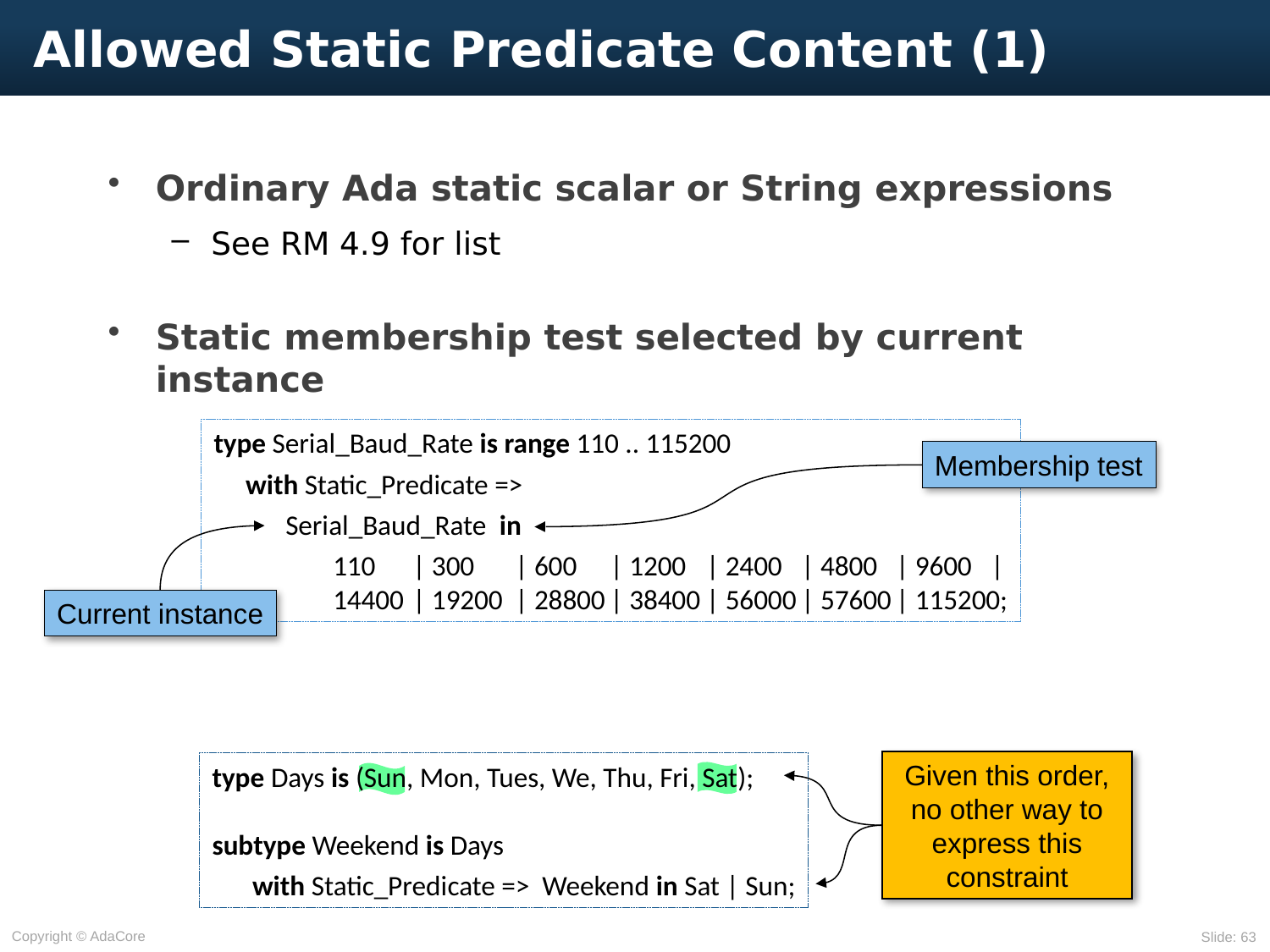

# Allowed Static Predicate Content (1)
Ordinary Ada static scalar or String expressions
See RM 4.9 for list
Static membership test selected by current instance

type Serial_Baud_Rate is range 110 .. 115200
	with Static_Predicate =>
		Serial_Baud_Rate  in
	110   	| 300   	| 600   	| 1200  	| 2400 	| 4800	| 9600   |
	14400	| 19200	| 28800	| 38400	| 56000	| 57600	| 115200;
Membership test

Current instance
Given this order, no other way to express this constraint
type Days is (Sun, Mon, Tues, We, Thu, Fri, Sat);

subtype Weekend is Days
	with Static_Predicate =>  Weekend in Sat | Sun;